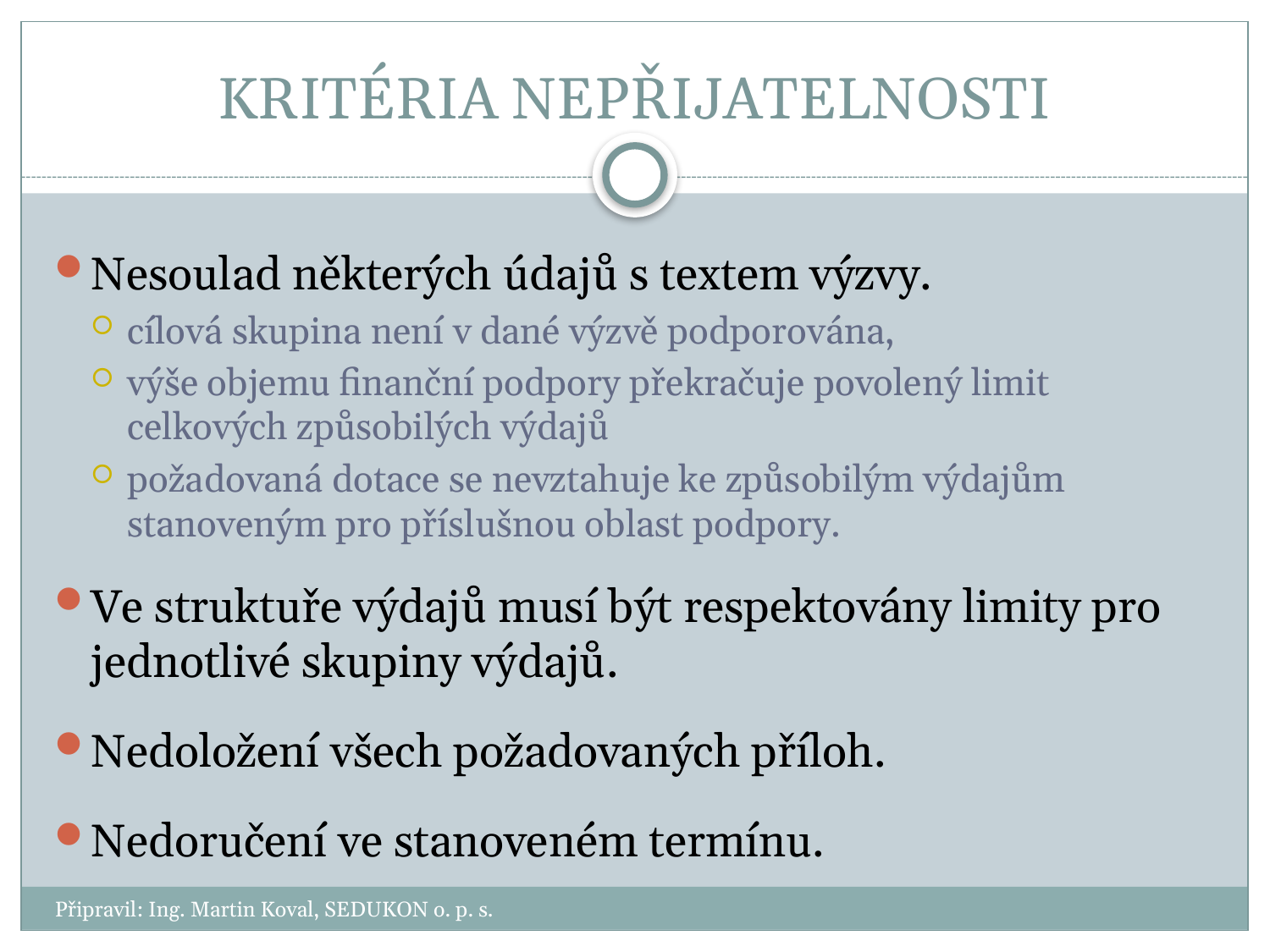

# KRITÉRIA NEPŘIJATELNOSTI
Nesoulad některých údajů s textem výzvy.
cílová skupina není v dané výzvě podporována,
výše objemu finanční podpory překračuje povolený limit celkových způsobilých výdajů
požadovaná dotace se nevztahuje ke způsobilým výdajům stanoveným pro příslušnou oblast podpory.

Ve struktuře výdajů musí být respektovány limity pro jednotlivé skupiny výdajů.

Nedoložení všech požadovaných příloh.

Nedoručení ve stanoveném termínu.
Připravil: Ing. Martin Koval, SEDUKON o. p. s.